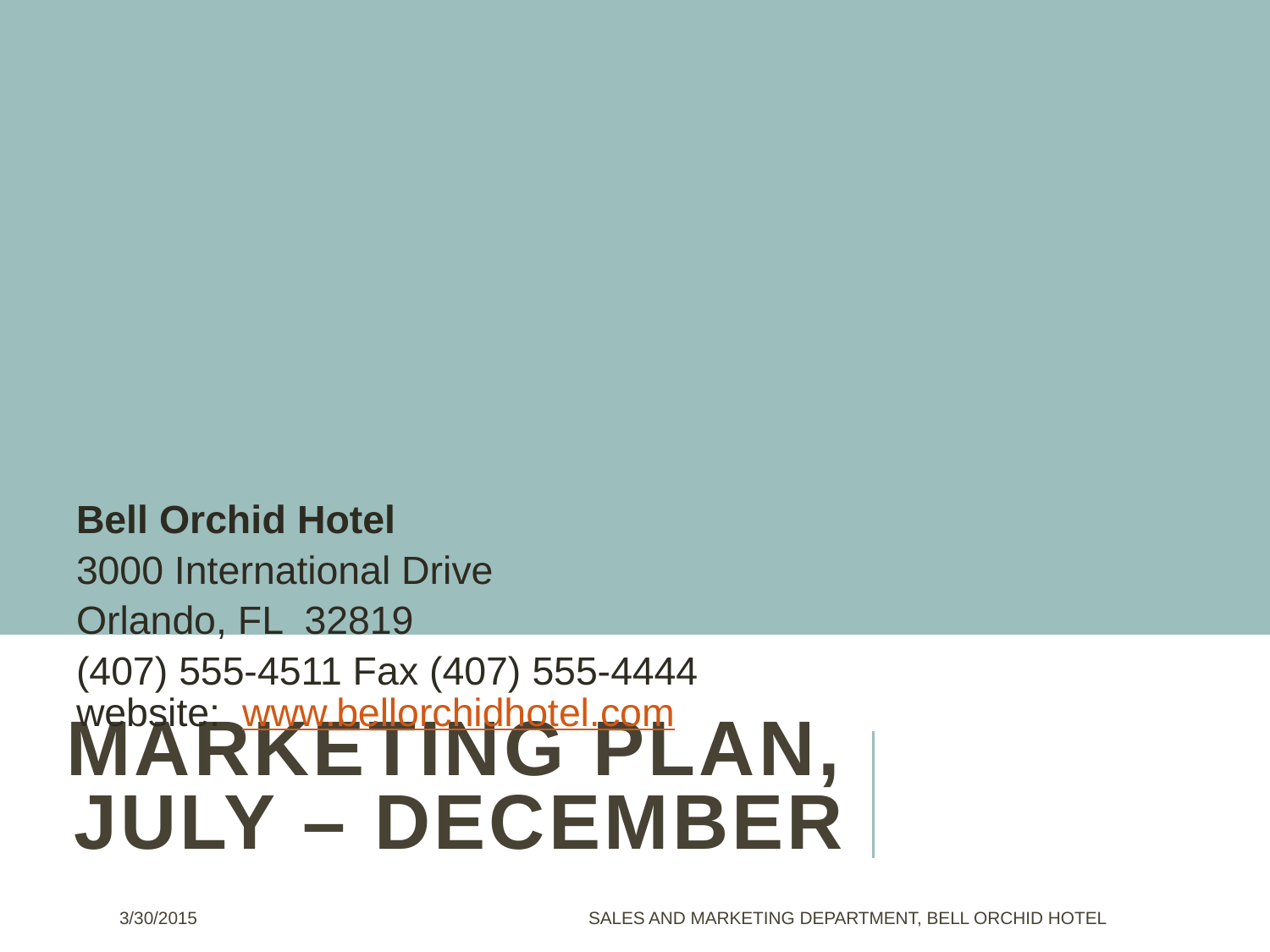

Bell Orchid Hotel
3000 International Drive
Orlando, FL  32819
(407) 555-4511 Fax (407) 555-4444
website:  www.bellorchidhotel.com
# MARKETING PLAN, JULY – DECEMBER
3/30/2015
Sales and Marketing Department, Bell Orchid Hotel